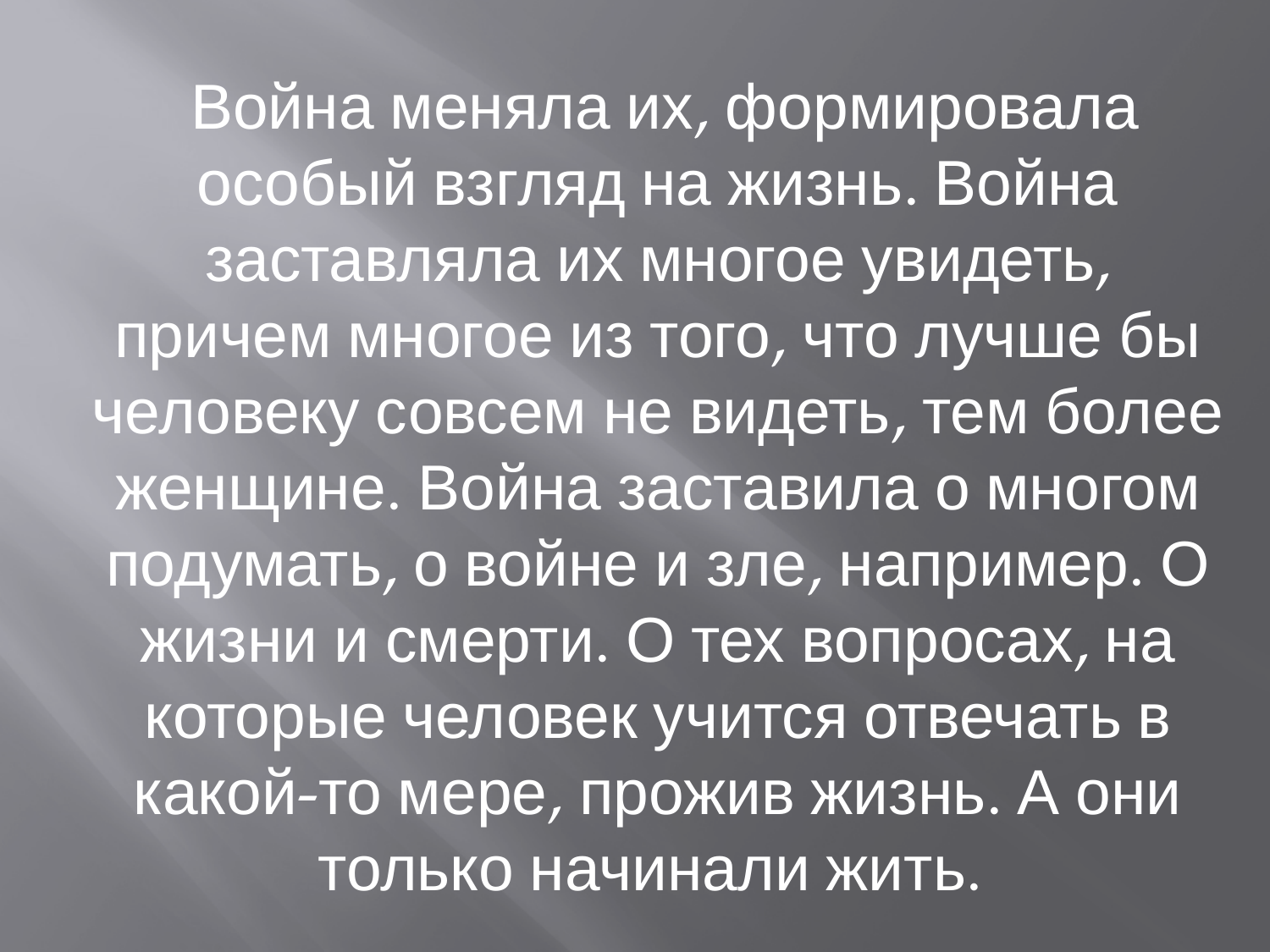

Война меняла их, формировала особый взгляд на жизнь. Война заставляла их многое увидеть, причем многое из того, что лучше бы человеку совсем не видеть, тем более женщине. Война заставила о многом подумать, о войне и зле, например. О жизни и смерти. О тех вопросах, на которые человек учится отвечать в какой-то мере, прожив жизнь. А они только начинали жить.